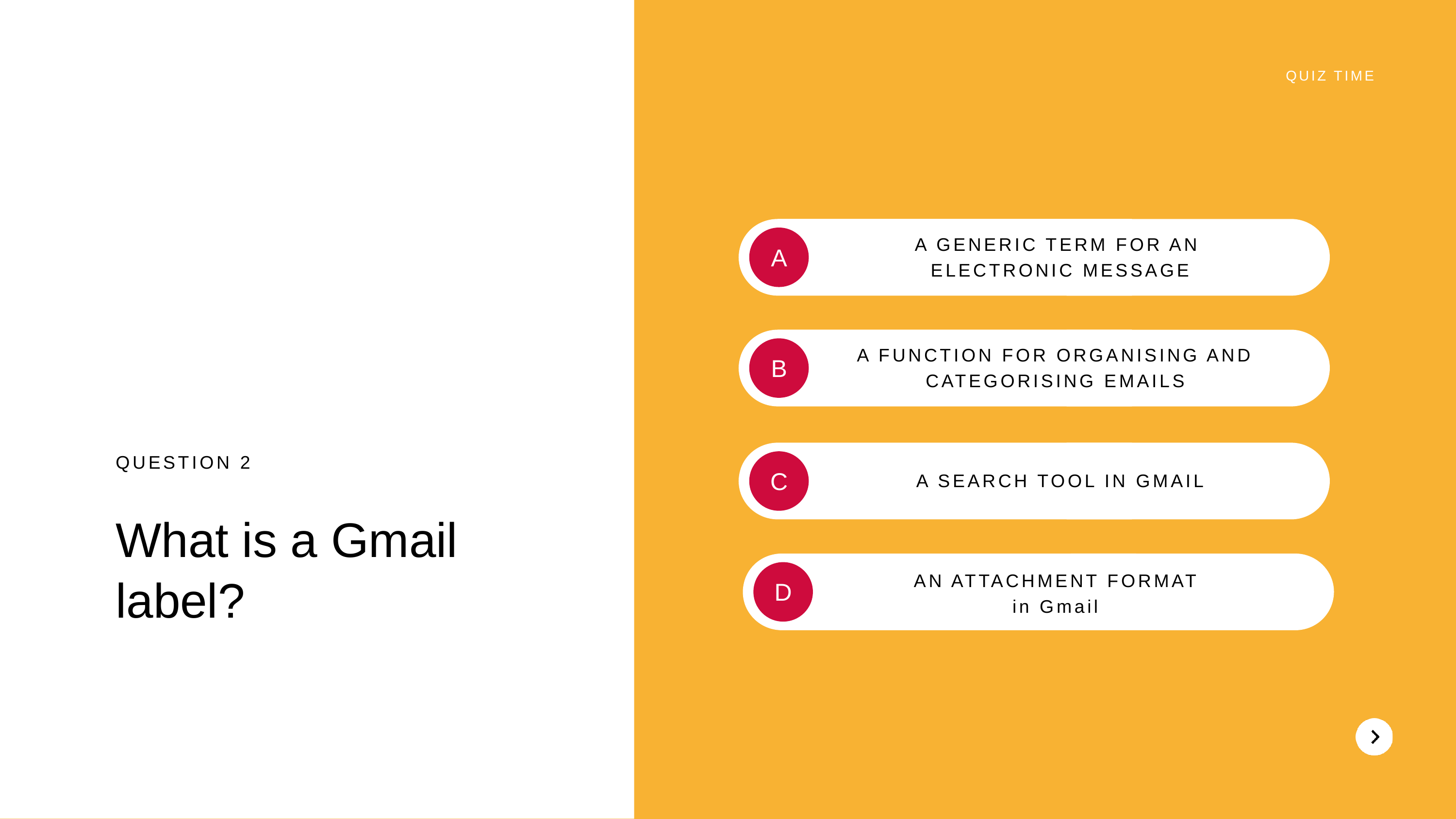

QUIZ TIME

A GENERIC TERM FOR AN
ELECTRONIC MESSAGE
A

A FUNCTION FOR ORGANISING AND CATEGORISING EMAILS
B

QUESTION 2
What is a Gmail label?

C
A SEARCH TOOL IN GMAIL

AN ATTACHMENT FORMAT
in Gmail
D